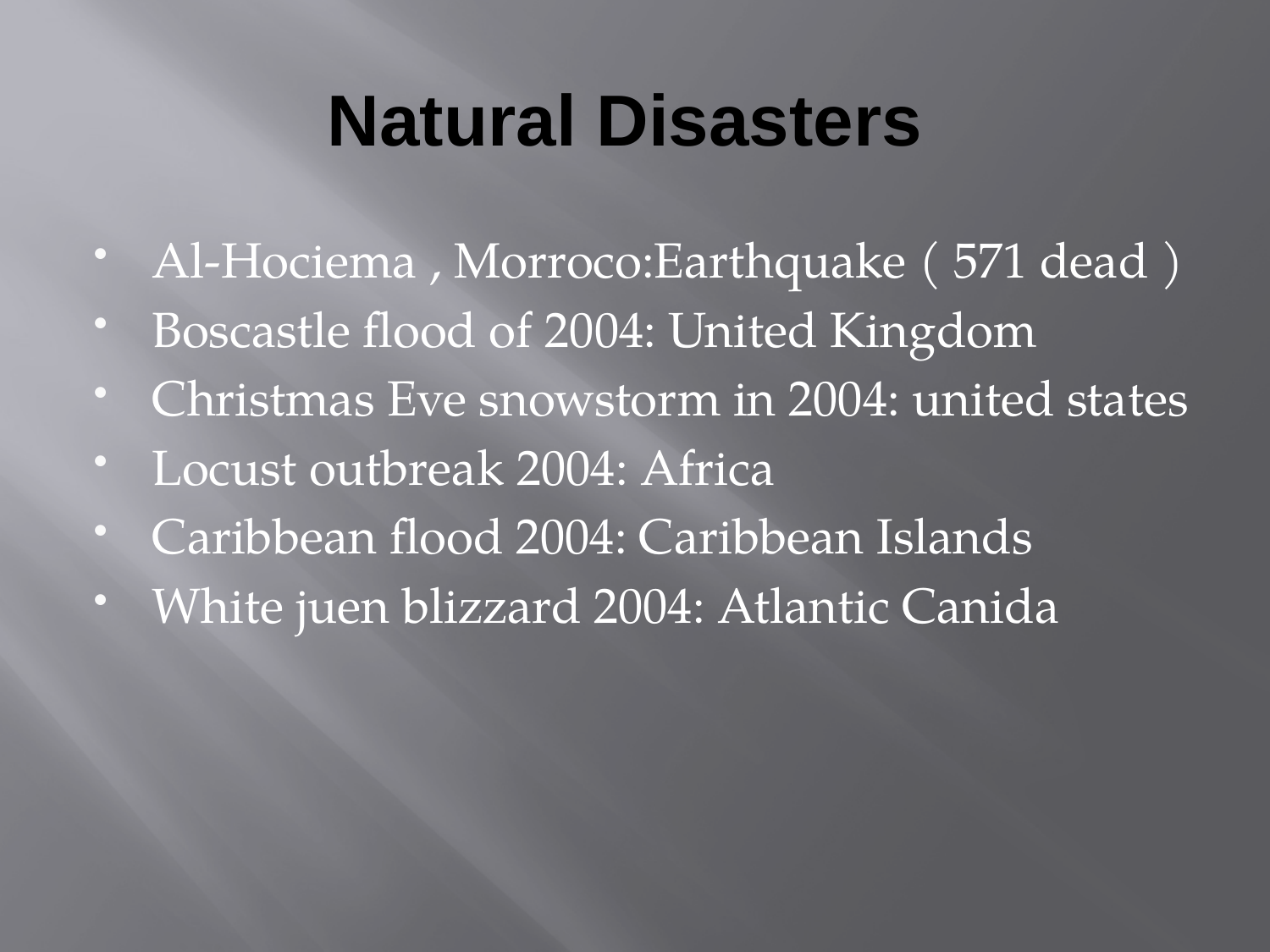

# Natural Disasters
Al-Hociema , Morroco:Earthquake ( 571 dead )
Boscastle flood of 2004: United Kingdom
Christmas Eve snowstorm in 2004: united states
Locust outbreak 2004: Africa
Caribbean flood 2004: Caribbean Islands
White juen blizzard 2004: Atlantic Canida